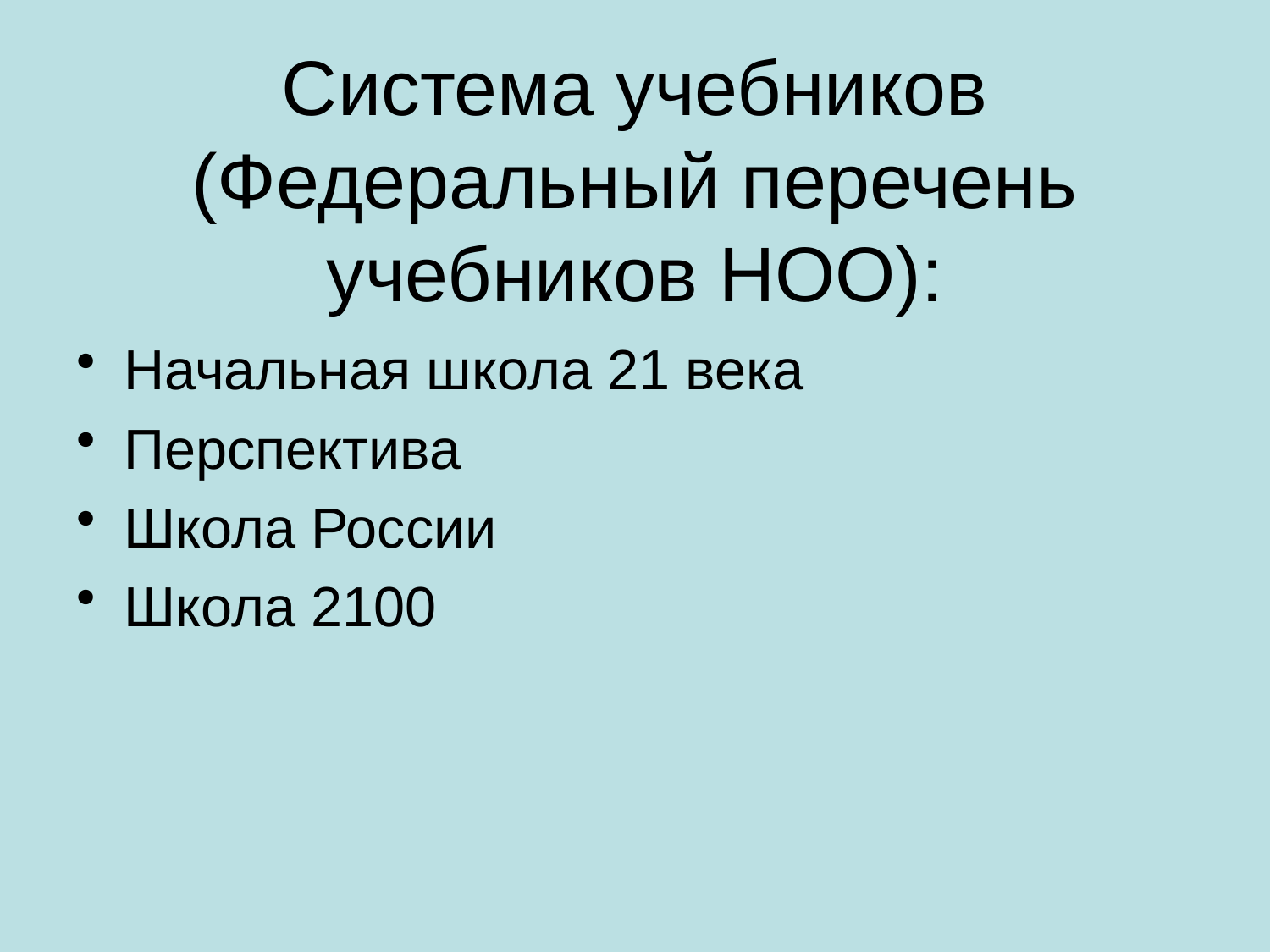

# Система учебников (Федеральный перечень учебников НОО):
Начальная школа 21 века
Перспектива
Школа России
Школа 2100